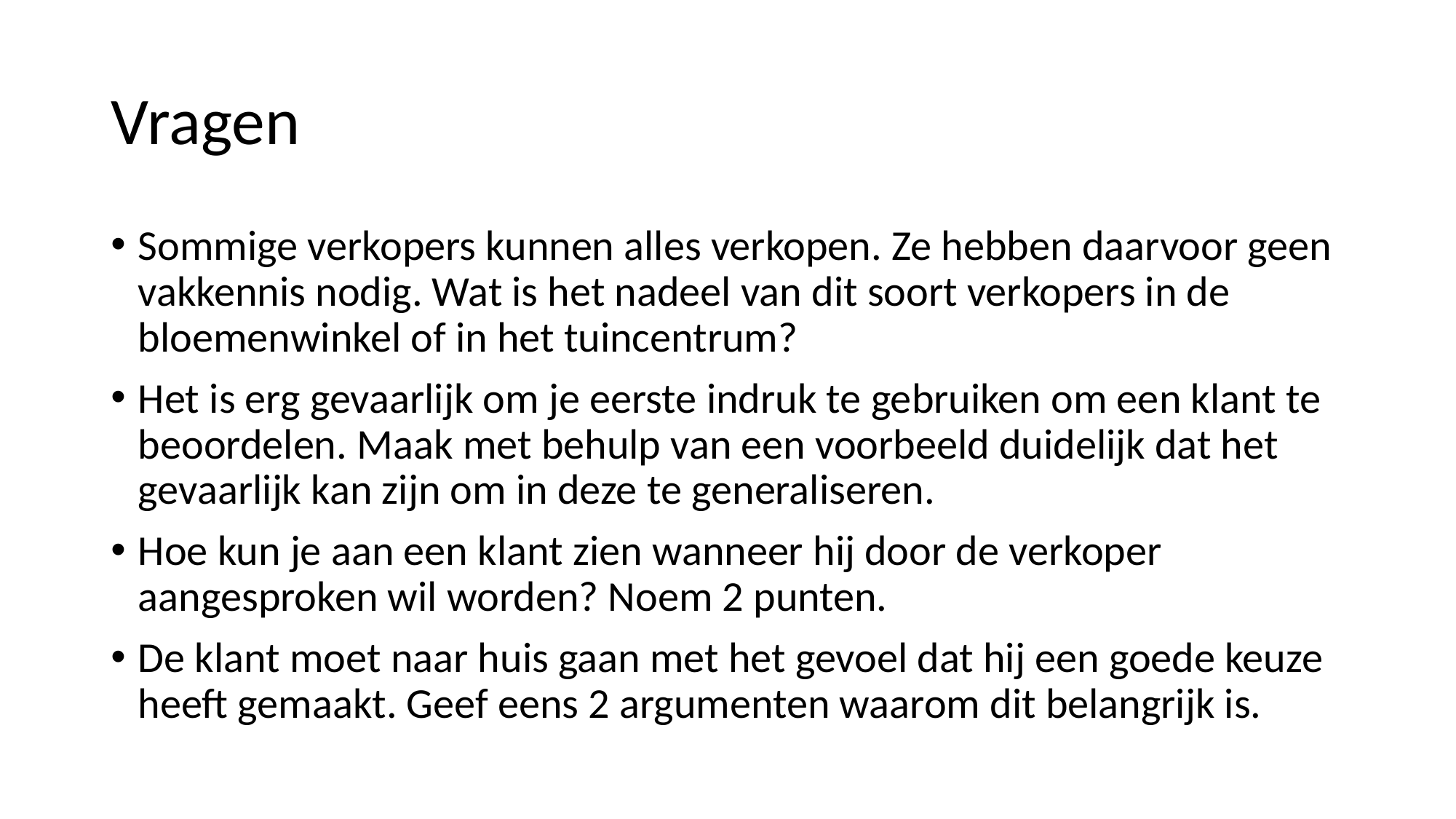

# Vragen
Sommige verkopers kunnen alles verkopen. Ze hebben daarvoor geen vakkennis nodig. Wat is het nadeel van dit soort verkopers in de bloemenwinkel of in het tuincentrum?
Het is erg gevaarlijk om je eerste indruk te gebruiken om een klant te beoordelen. Maak met behulp van een voorbeeld duidelijk dat het gevaarlijk kan zijn om in deze te generaliseren.
Hoe kun je aan een klant zien wanneer hij door de verkoper aangesproken wil worden? Noem 2 punten.
De klant moet naar huis gaan met het gevoel dat hij een goede keuze heeft gemaakt. Geef eens 2 argumenten waarom dit belangrijk is.